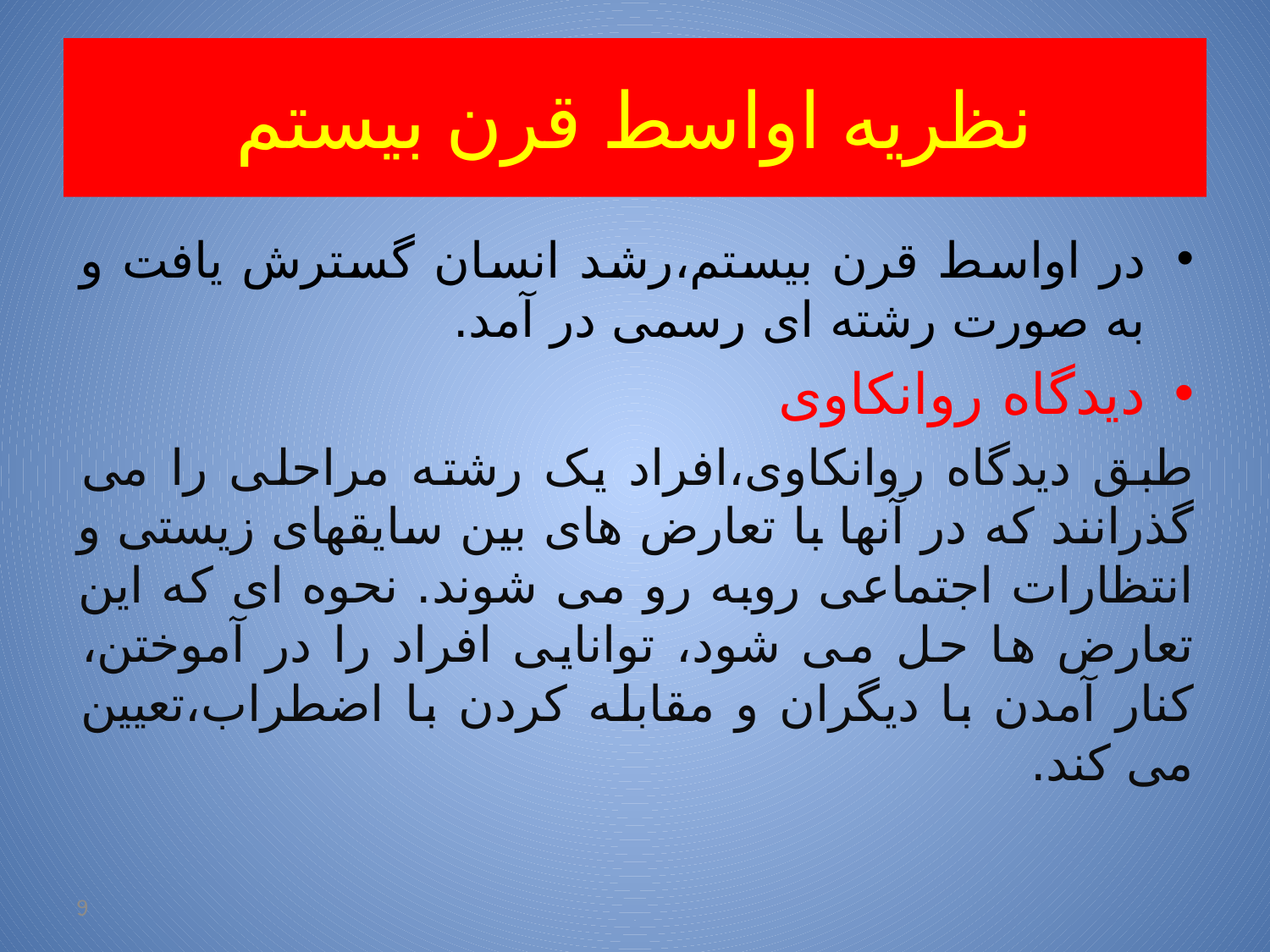

# نظریه اواسط قرن بیستم
در اواسط قرن بیستم،رشد انسان گسترش یافت و به صورت رشته ای رسمی در آمد.
دیدگاه روانکاوی
طبق دیدگاه روانکاوی،افراد یک رشته مراحلی را می گذرانند که در آنها با تعارض های بین سایقهای زیستی و انتظارات اجتماعی روبه رو می شوند. نحوه ای که این تعارض ها حل می شود، توانایی افراد را در آموختن، کنار آمدن با دیگران و مقابله کردن با اضطراب،تعیین می کند.
9